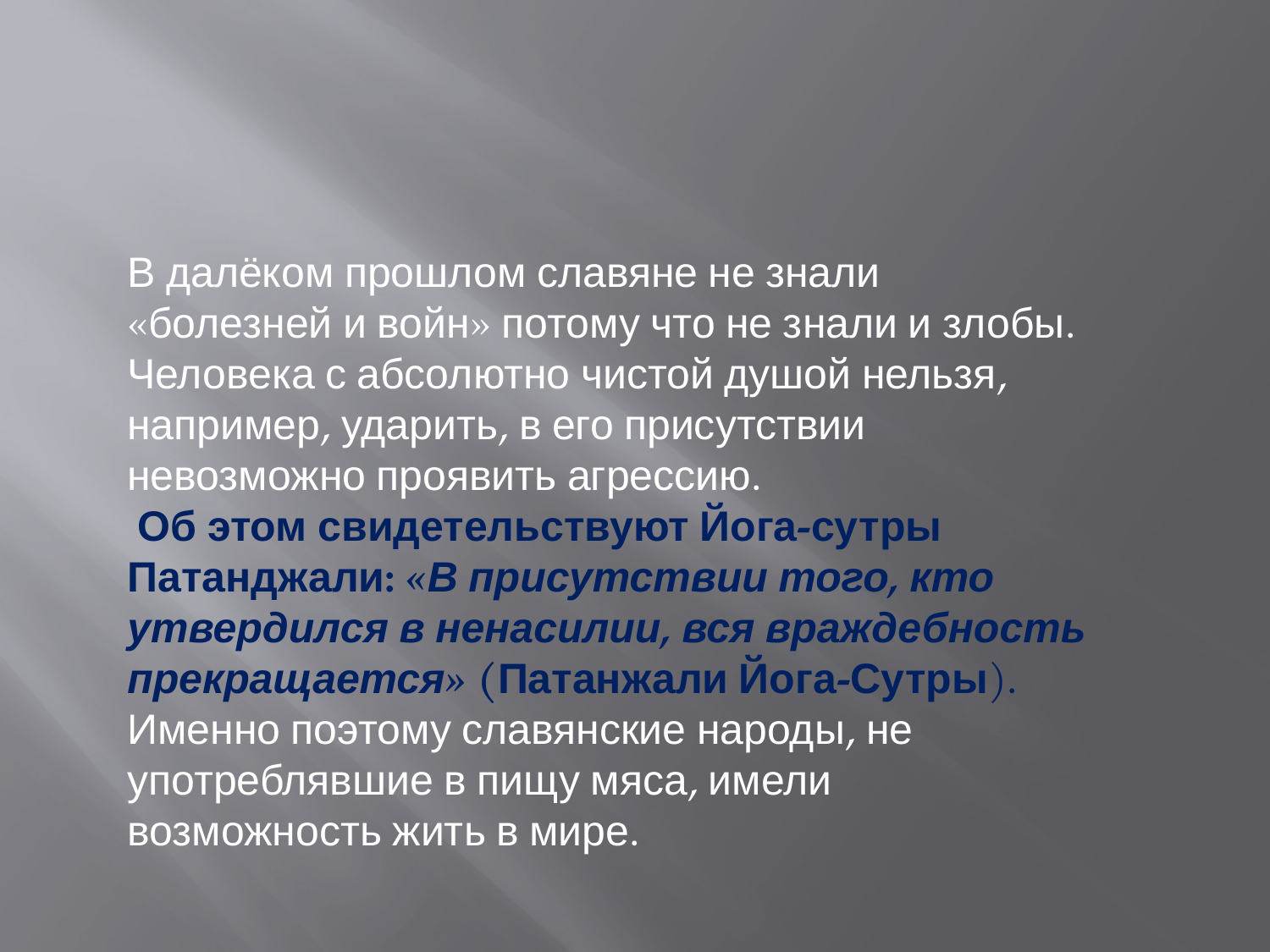

В далёком прошлом славяне не знали «болезней и войн» потому что не знали и злобы. Человека с абсолютно чистой душой нельзя, например, ударить, в его присутствии невозможно проявить агрессию.
 Об этом свидетельствуют Йога-сутры Патанджали: «В присутствии того, кто утвердился в ненасилии, вся враждебность прекращается» (Патанжали Йога-Сутры). Именно поэтому славянские народы, не употреблявшие в пищу мяса, имели возможность жить в мире.